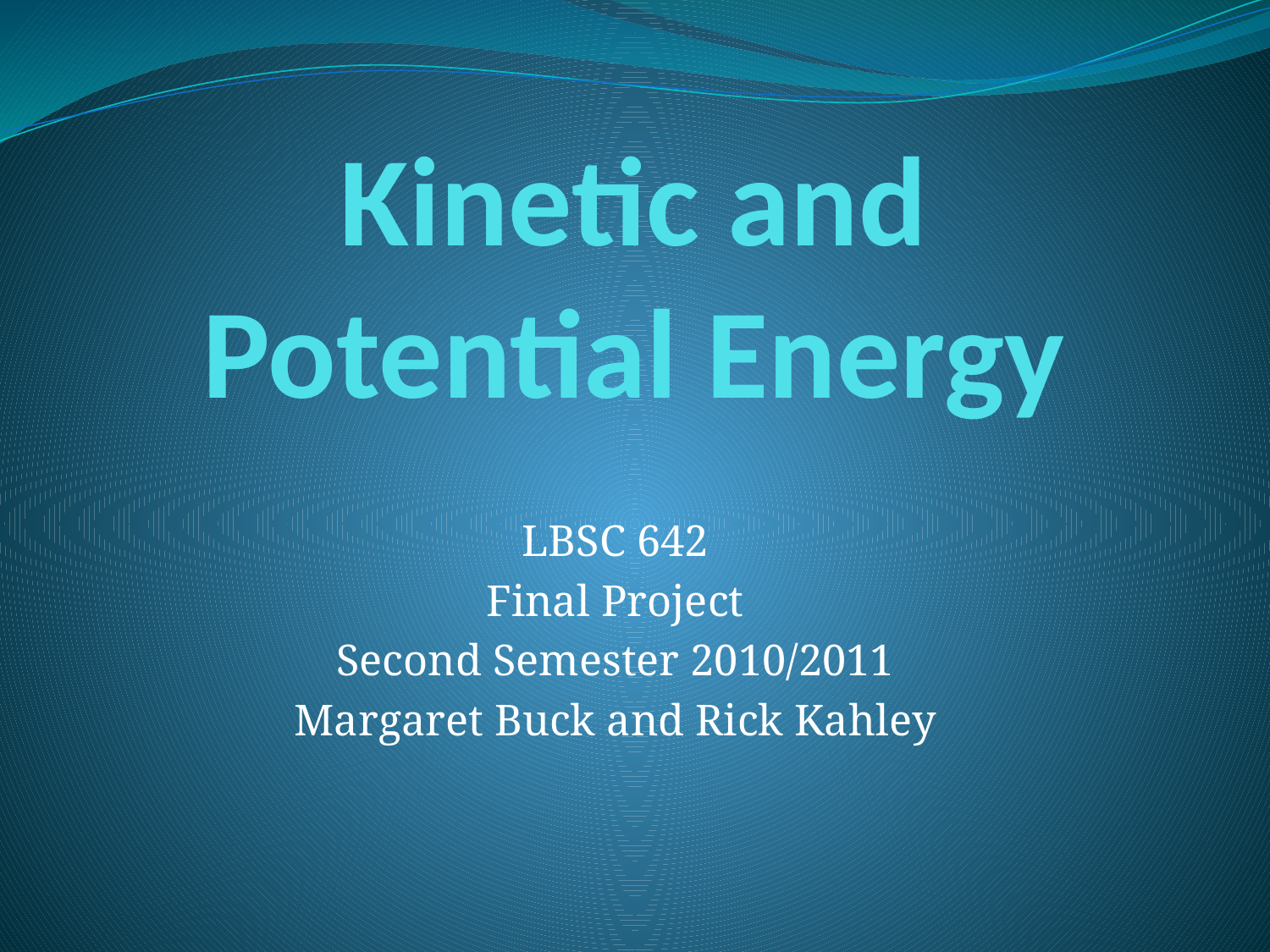

# Kinetic and Potential Energy
LBSC 642
Final Project
Second Semester 2010/2011
Margaret Buck and Rick Kahley